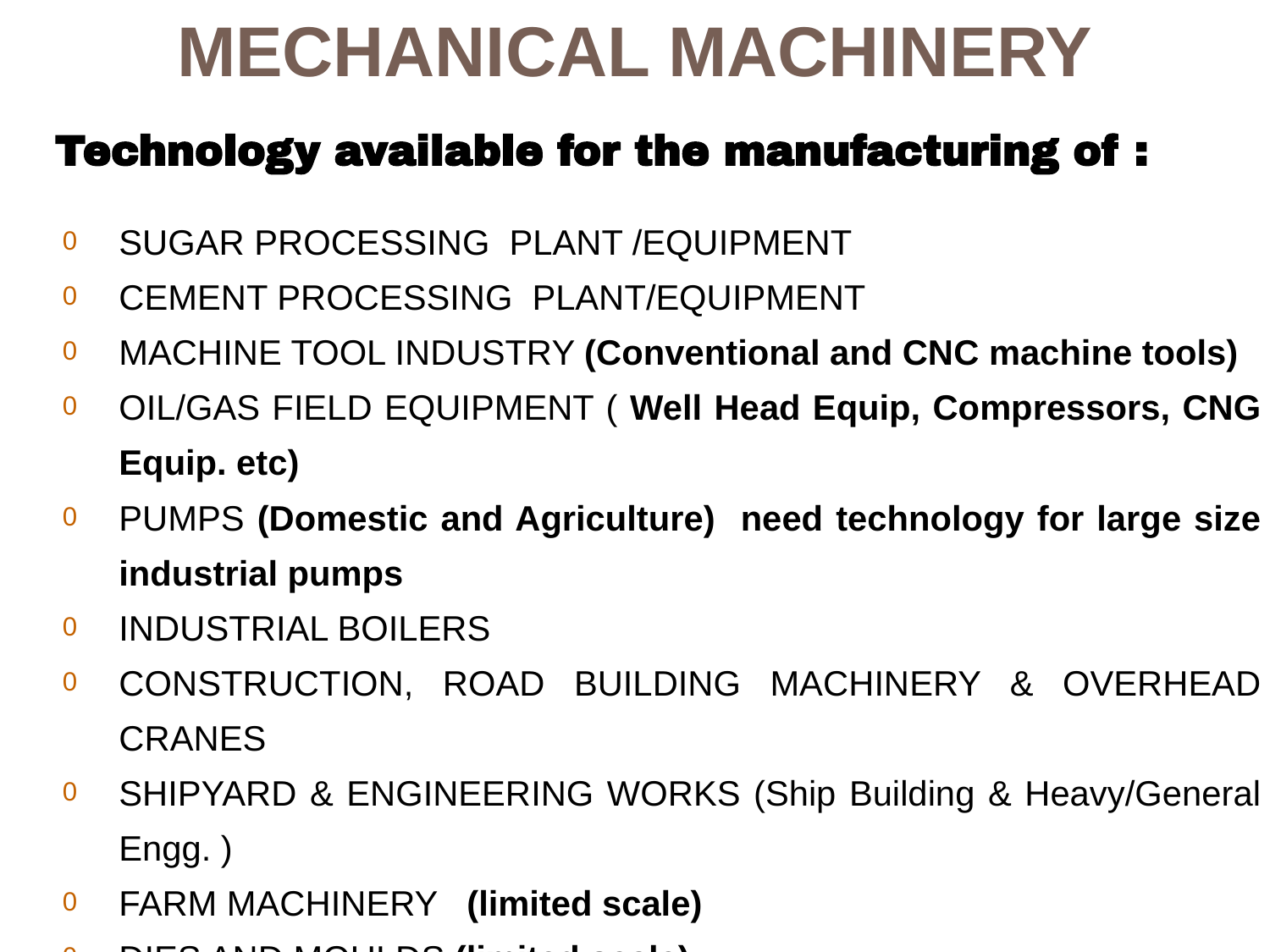

MECHANICAL MACHINERY
Technology available for the manufacturing of :
SUGAR PROCESSING  PLANT /EQUIPMENT
CEMENT PROCESSING  PLANT/EQUIPMENT
MACHINE TOOL INDUSTRY (Conventional and CNC machine tools)
OIL/GAS FIELD EQUIPMENT ( Well Head Equip, Compressors, CNG Equip. etc)
PUMPS (Domestic and Agriculture)  need technology for large size industrial pumps
INDUSTRIAL BOILERS
CONSTRUCTION, ROAD BUILDING MACHINERY & OVERHEAD CRANES
SHIPYARD & ENGINEERING WORKS (Ship Building & Heavy/General Engg. )
FARM MACHINERY   (limited scale)
DIES AND MOULDS (limited scale)
FOUNDRY PRODUCTS